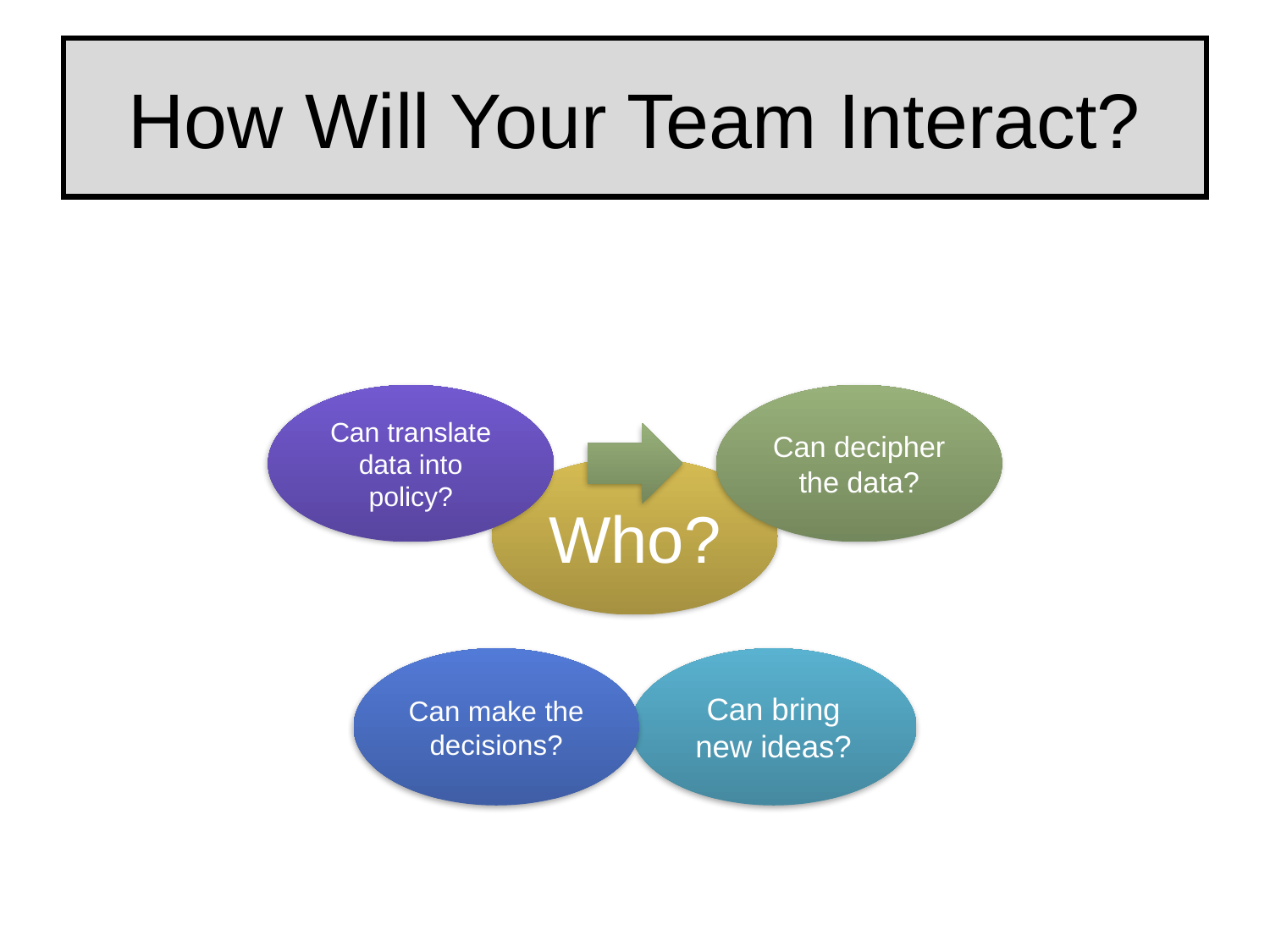

# How Will Your Team Interact?
Who?
Can decipher the data?
Can bring new ideas?
Can make the decisions?
Can translate data into policy?